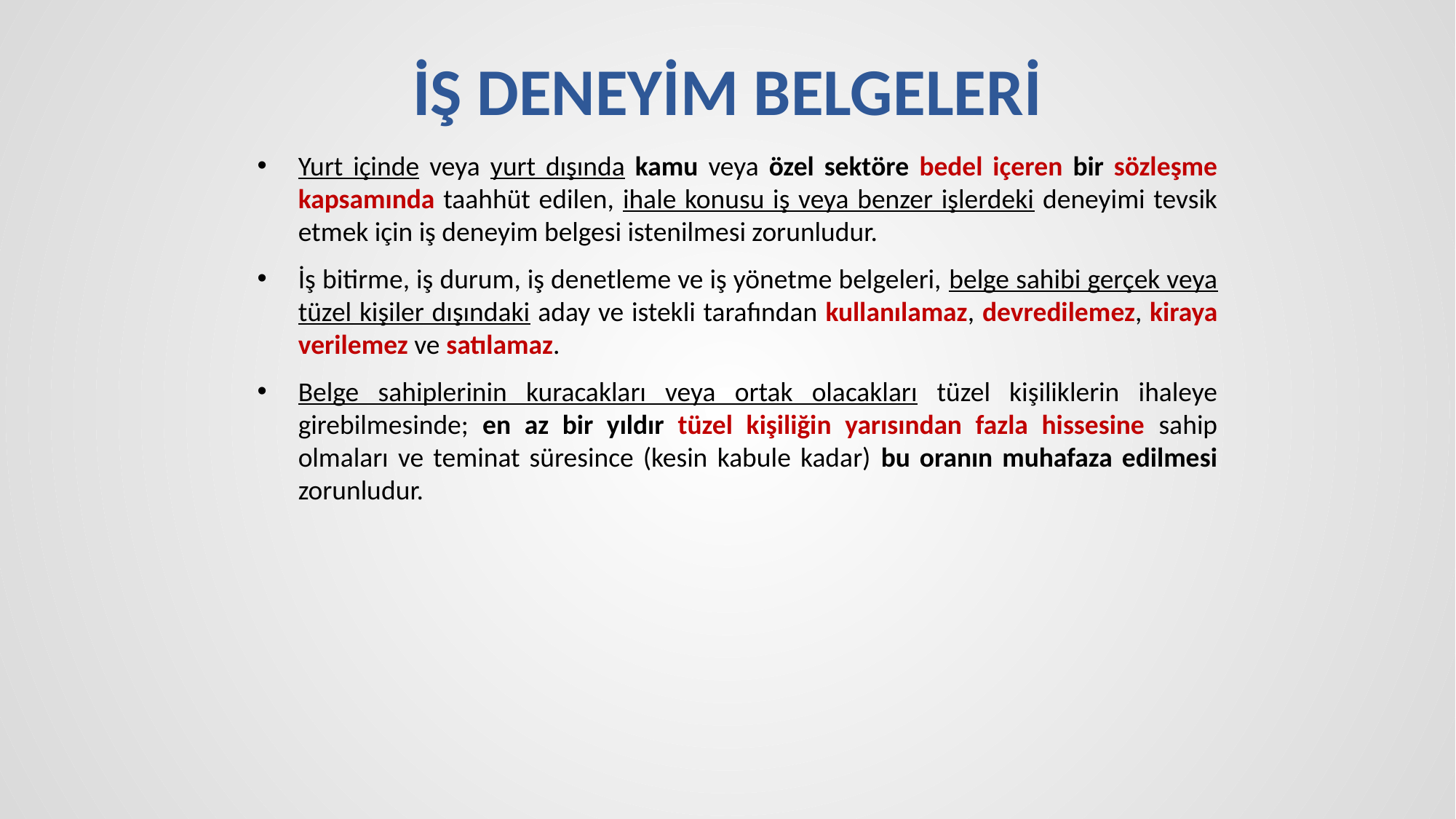

# İŞ DENEYİM BELGELERİ
Yurt içinde veya yurt dışında kamu veya özel sektöre bedel içeren bir sözleşme kapsamında taahhüt edilen, ihale konusu iş veya benzer işlerdeki deneyimi tevsik etmek için iş deneyim belgesi istenilmesi zorunludur.
İş bitirme, iş durum, iş denetleme ve iş yönetme belgeleri, belge sahibi gerçek veya tüzel kişiler dışındaki aday ve istekli tarafından kullanılamaz, devredilemez, kiraya verilemez ve satılamaz.
Belge sahiplerinin kuracakları veya ortak olacakları tüzel kişiliklerin ihaleye girebilmesinde; en az bir yıldır tüzel kişiliğin yarısından fazla hissesine sahip olmaları ve teminat süresince (kesin kabule kadar) bu oranın muhafaza edilmesi zorunludur.